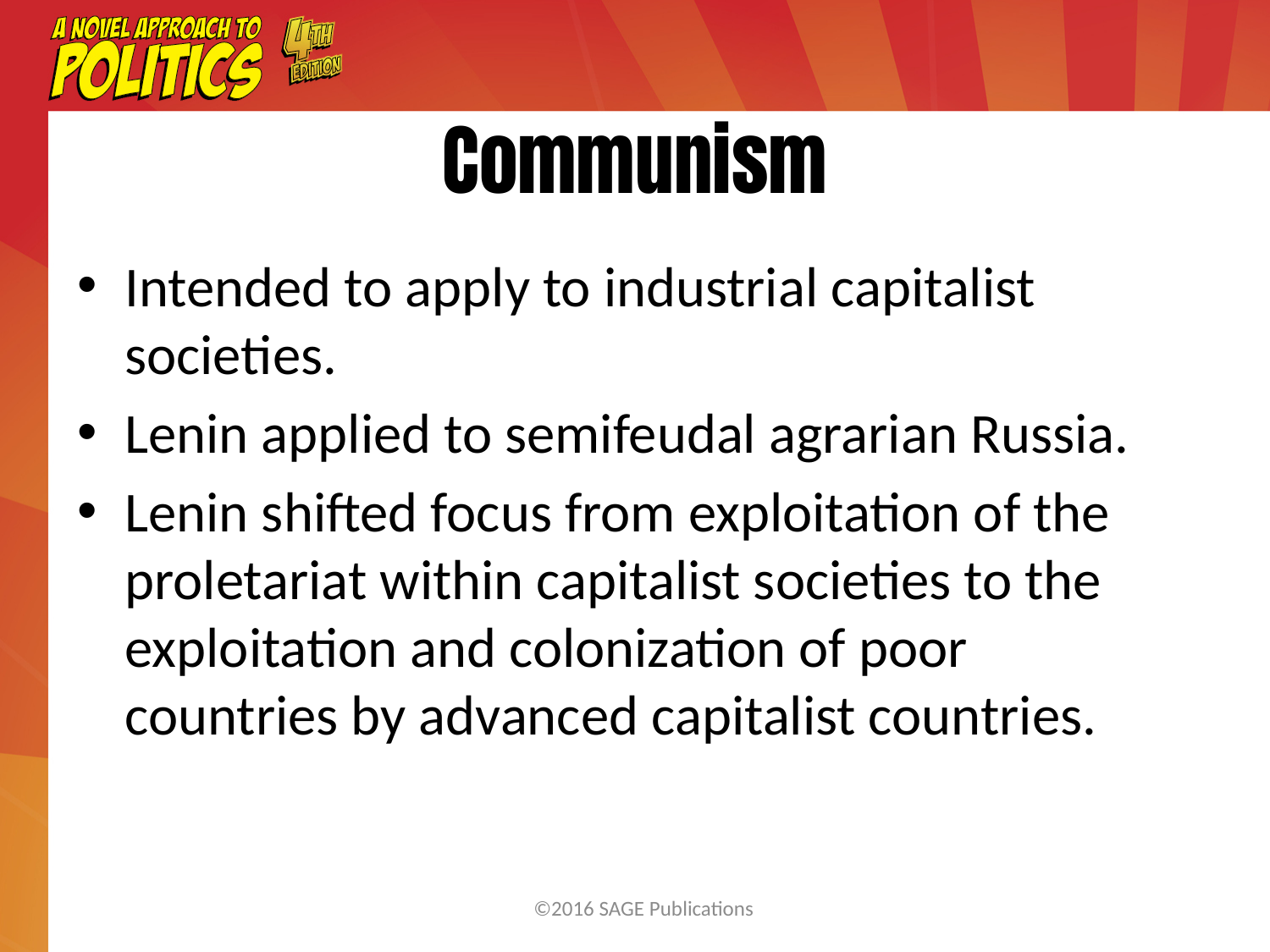

Communism
Intended to apply to industrial capitalist societies.
Lenin applied to semifeudal agrarian Russia.
Lenin shifted focus from exploitation of the proletariat within capitalist societies to the exploitation and colonization of poor countries by advanced capitalist countries.